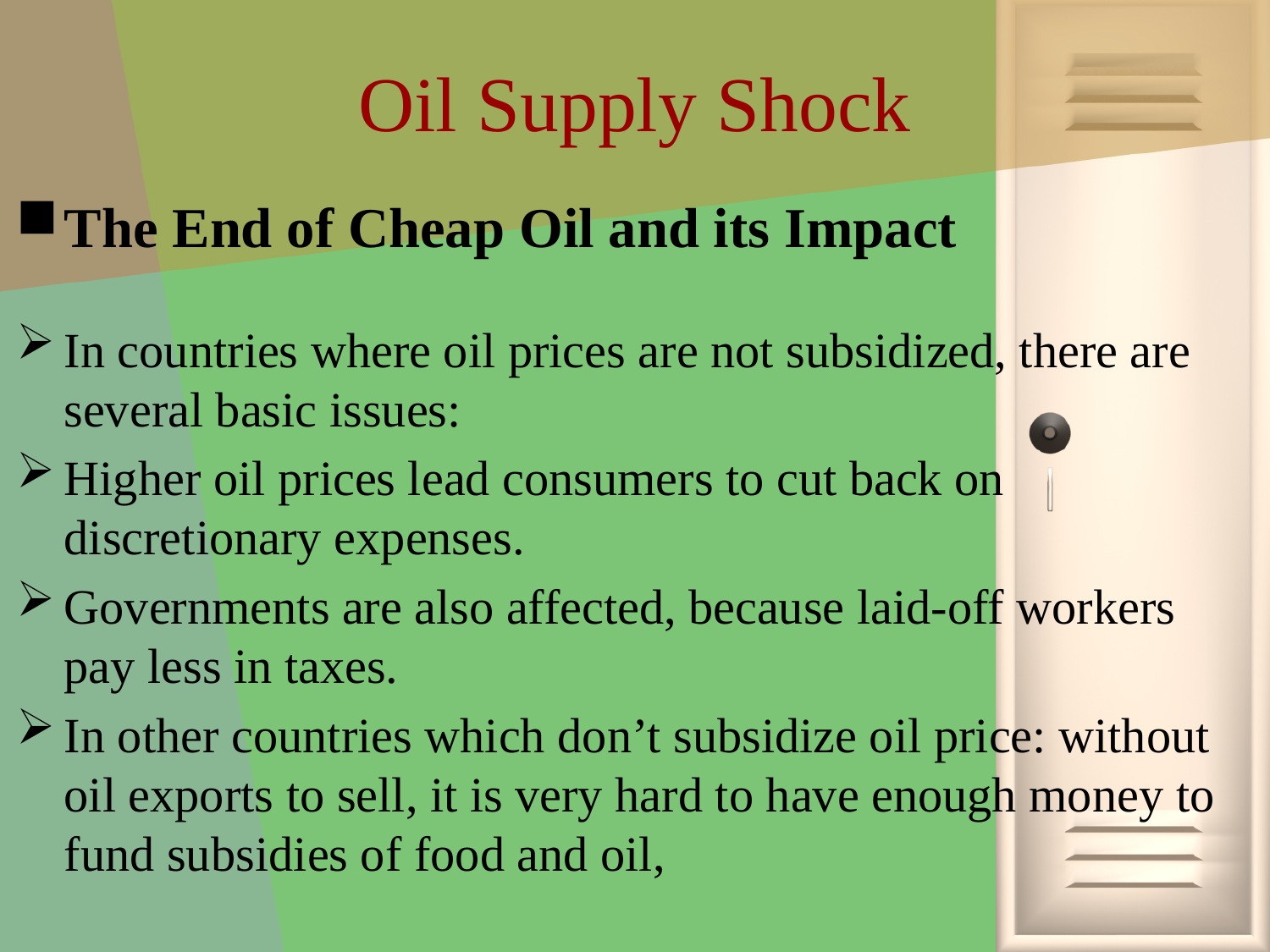

# Oil Supply Shock
The End of Cheap Oil and its Impact

In countries where oil prices are not subsidized, there are several basic issues:
Higher oil prices lead consumers to cut back on discretionary expenses.
Governments are also affected, because laid-off workers pay less in taxes.
In other countries which don’t subsidize oil price: without oil exports to sell, it is very hard to have enough money to fund subsidies of food and oil,